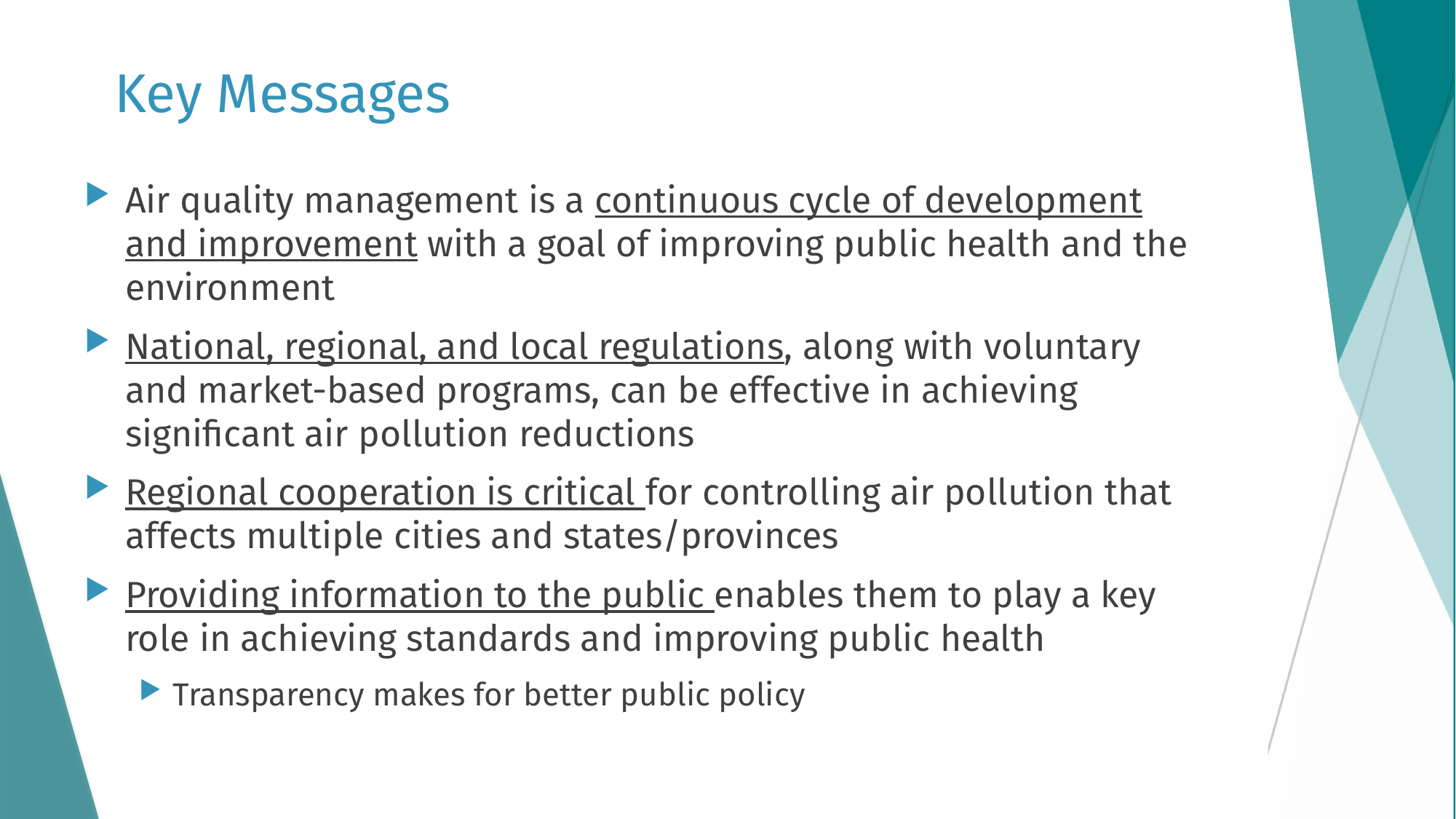

# Key Messages
Air quality management is a continuous cycle of development and improvement with a goal of improving public health and the environment
National, regional, and local regulations, along with voluntary and market-based programs, can be effective in achieving significant air pollution reductions
Regional cooperation is critical for controlling air pollution that affects multiple cities and states/provinces
Providing information to the public enables them to play a key role in achieving standards and improving public health
Transparency makes for better public policy
11